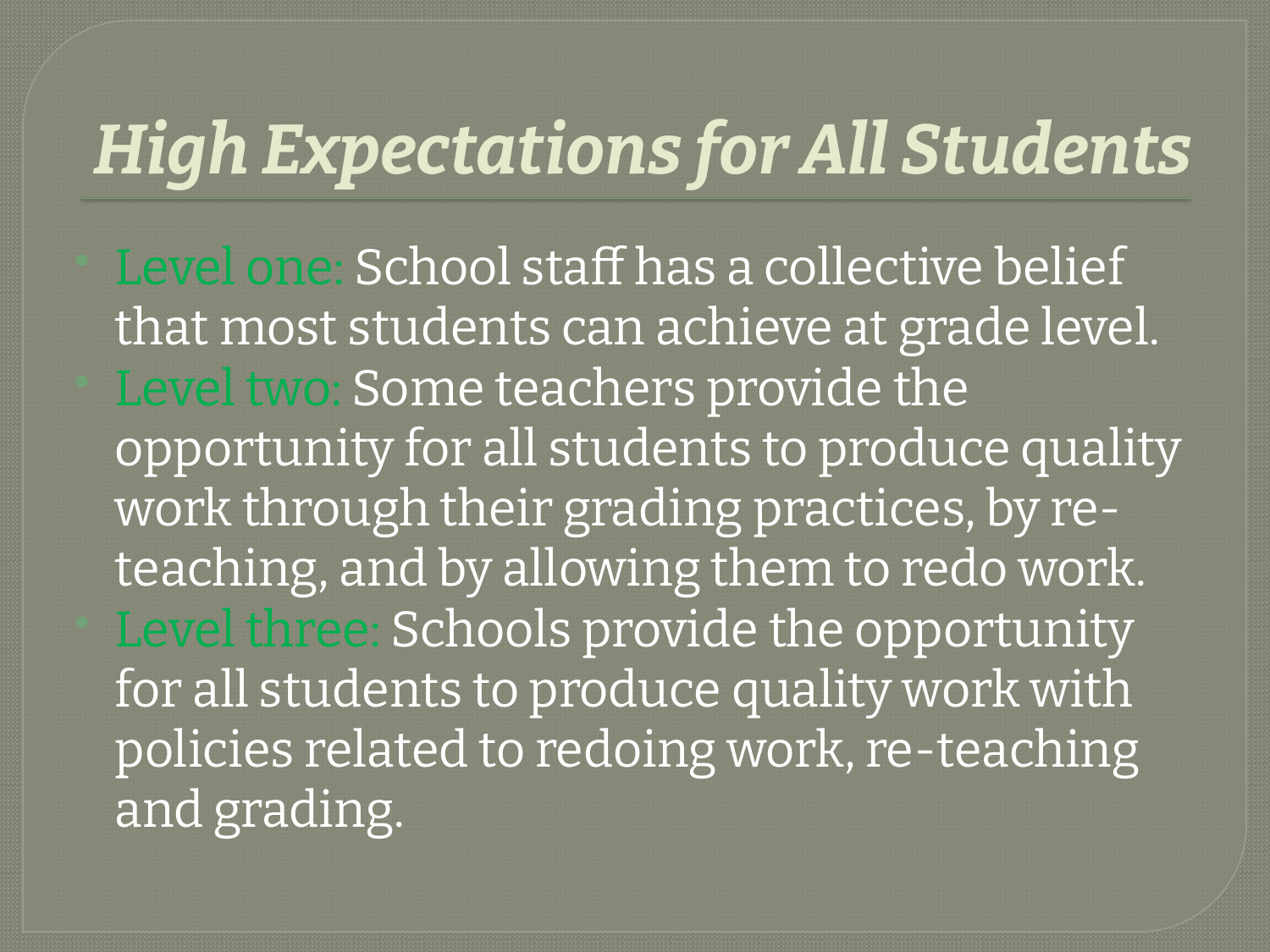

# High Expectations for All Students
Level one: School staff has a collective belief that most students can achieve at grade level.
Level two: Some teachers provide the opportunity for all students to produce quality work through their grading practices, by re-teaching, and by allowing them to redo work.
Level three: Schools provide the opportunity for all students to produce quality work with policies related to redoing work, re-teaching and grading.